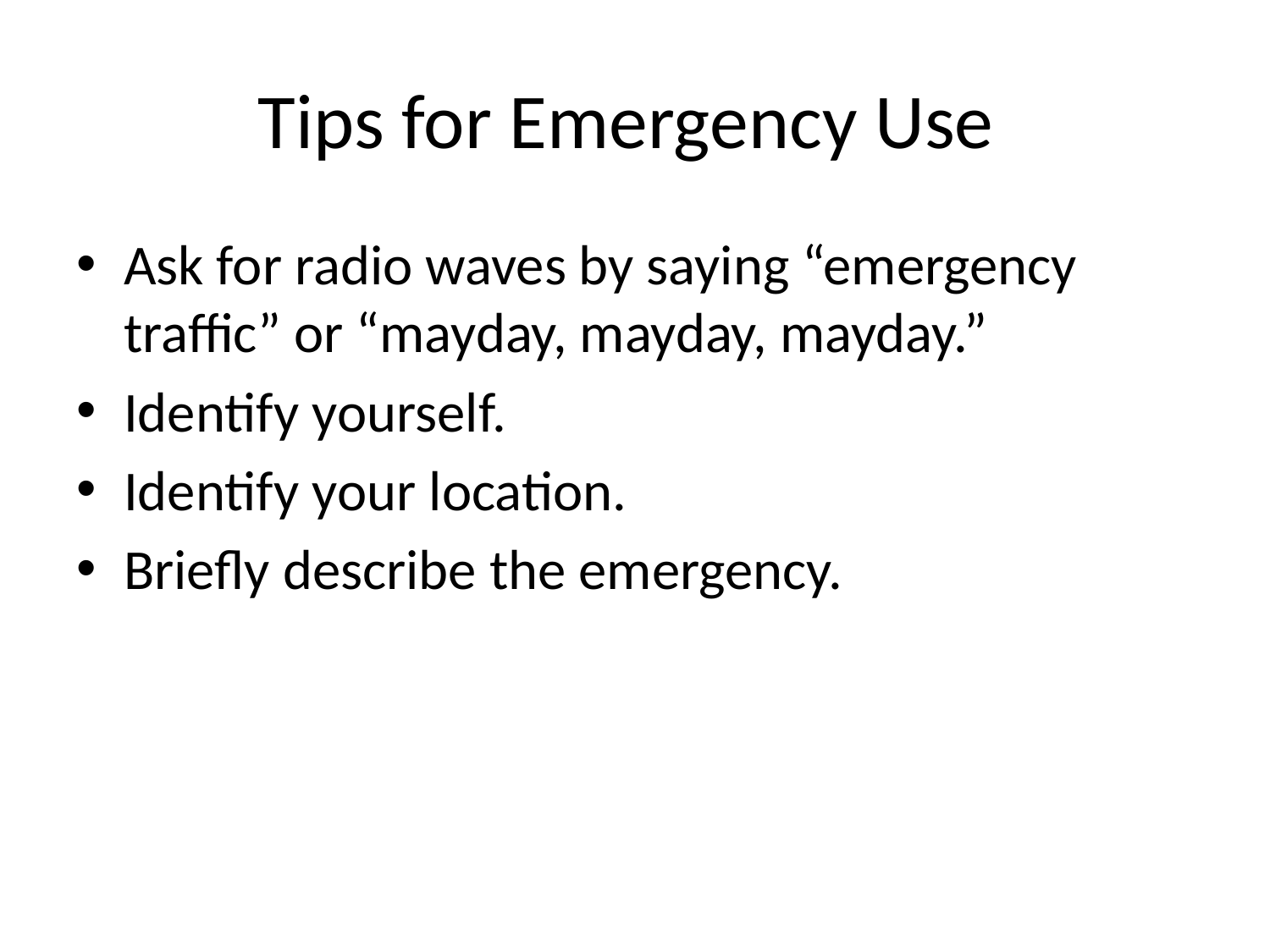

# Tips for Emergency Use
Ask for radio waves by saying “emergency traffic” or “mayday, mayday, mayday.”
Identify yourself.
Identify your location.
Briefly describe the emergency.